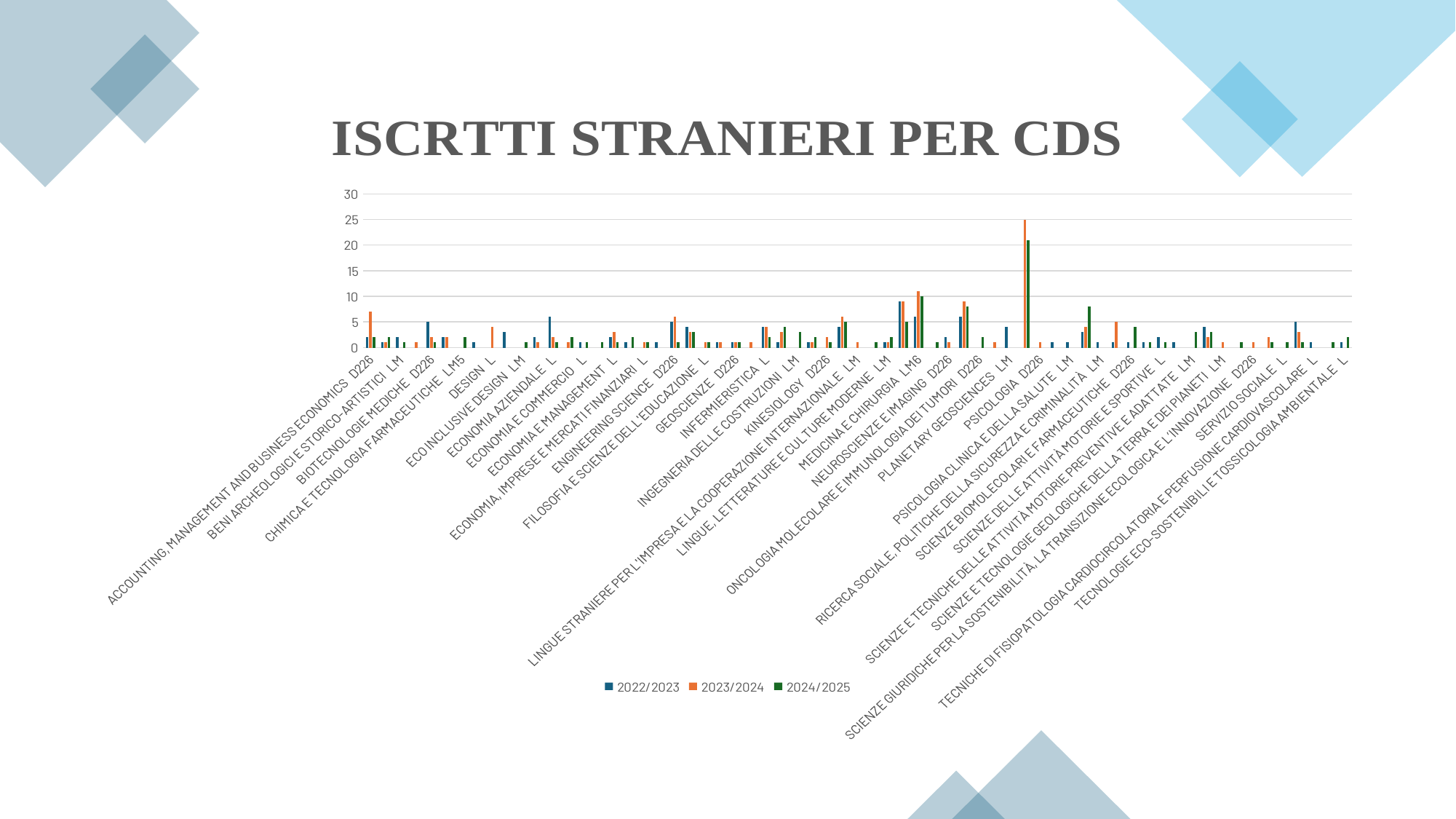

### Chart: ISCRTTI STRANIERI PER CDS

| Category | 2022/2023 | 2023/2024 | 2024/2025 |
|---|---|---|---|
| ACCOUNTING, MANAGEMENT AND BUSINESS ECONOMICS   D226 | 2.0 | 7.0 | 2.0 |
| ARCHITETTURA   LM5 | 1.0 | 1.0 | 2.0 |
| BENI ARCHEOLOGICI E STORICO-ARTISTICI   LM | 2.0 | None | 1.0 |
| BENI CULTURALI   L | None | 1.0 | None |
| BIOTECNOLOGIE MEDICHE   D226 | 5.0 | 2.0 | 1.0 |
| BUSINESS AND BEHAVIOURAL SCIENCES   D226 | 2.0 | 2.0 | None |
| CHIMICA E TECNOLOGIA FARMACEUTICHE   LM5 | None | None | 2.0 |
| CULTURAL HERITAGE STUDIES. TEXTS, WRITINGS, IMAGES   D226 | 1.0 | None | None |
| DESIGN   L | None | 4.0 | None |
| DIGITAL MARKETING   LM | 3.0 | None | None |
| ECO INCLUSIVE DESIGN   LM | None | None | 1.0 |
| ECONOMIA  E INFORMATICA PER L'IMPRESA   L | 2.0 | 1.0 | None |
| ECONOMIA AZIENDALE   L | 6.0 | 2.0 | 1.0 |
| ECONOMIA AZIENDALE   LM | None | 1.0 | 2.0 |
| ECONOMIA E COMMERCIO    L | 1.0 | None | 1.0 |
| ECONOMIA E COMMERCIO   LM | None | None | 1.0 |
| ECONOMIA E MANAGEMENT   L | 2.0 | 3.0 | 1.0 |
| ECONOMIA E MANAGEMENT   LM | 1.0 | None | 2.0 |
| ECONOMIA, IMPRESE E MERCATI FINANZIARI   L | None | 1.0 | 1.0 |
| ECONOMICS AND BEHAVIORAL SCIENCES
   LM | 1.0 | None | None |
| ENGINEERING SCIENCE   D226 | 5.0 | 6.0 | 1.0 |
| FARMACIA   LM5 | 4.0 | 3.0 | 3.0 |
| FILOSOFIA E SCIENZE DELL'EDUCAZIONE   L | None | 1.0 | 1.0 |
| Fisioterapia   L | 1.0 | 1.0 | None |
| GEOSCIENZE   D226 | 1.0 | 1.0 | 1.0 |
| IGIENE DENTALE (ABILITANTE ALLA PROFESSIONE SANITARIA DI IGIENISTA DENTALE)   L | None | 1.0 | None |
| INFERMIERISTICA   L | 4.0 | 4.0 | 2.0 |
| INGEGNERIA BIOMEDICA   L | 1.0 | 3.0 | 4.0 |
| INGEGNERIA DELLE COSTRUZIONI   LM | None | None | 3.0 |
| INNOVATIVE TECHNOLOGIES IN CLINICAL MEDICINE & DENTISTRY   D226 | 1.0 | 1.0 | 2.0 |
| KINESIOLOGY   D226 | None | 2.0 | 1.0 |
| LINGUE E LETTERATURE STRANIERE   L | 4.0 | 6.0 | 5.0 |
| LINGUE STRANIERE PER L'IMPRESA E LA COOPERAZIONE INTERNAZIONALE   LM | None | 1.0 | None |
| LINGUE, LETTERATURE E CULTURE IN CONTATTO   D226 | None | None | 1.0 |
| LINGUE, LETTERATURE E CULTURE MODERNE   LM | 1.0 | 1.0 | 2.0 |
| MEDIAZIONE LINGUISTICA E COMUNICAZIONE INTERCULTURALE   L | 9.0 | 9.0 | 5.0 |
| MEDICINA E CHIRURGIA   LM6 | 6.0 | 11.0 | 10.0 |
| MEDICINA TRASLAZIONALE   D226 | None | None | 1.0 |
| NEUROSCIENZE E IMAGING   D226 | 2.0 | 1.0 | None |
| ODONTOIATRIA E PROTESI DENTARIA   LM6 | 6.0 | 9.0 | 8.0 |
| ONCOLOGIA MOLECOLARE E IMMUNOLOGIA DEI TUMORI   D226 | None | None | 2.0 |
| ORTOTTICA ED ASSISTENZA OFTALMOLOGICA   L | None | 1.0 | None |
| PLANETARY GEOSCIENCES   LM | 4.0 | None | None |
| PLANETARY SCIENCES   LM | None | 25.0 | 21.0 |
| PSICOLOGIA   D226 | None | 1.0 | None |
| PSICOLOGIA   LM | 1.0 | None | None |
| PSICOLOGIA CLINICA E DELLA SALUTE   LM | 1.0 | None | None |
| PSYCHOLOGY OF WELL-BEING AND PERFORMANCE   LM | 3.0 | 4.0 | 8.0 |
| RICERCA SOCIALE, POLITICHE DELLA SICUREZZA E CRIMINALITÀ   LM | 1.0 | None | None |
| SCIENCE AND TECHNOLOGY FOR SUSTAINABLE DEVELOPMENT   D226 | 1.0 | 5.0 | None |
| SCIENZE BIOMOLECOLARI E FARMACEUTICHE   D226 | 1.0 | None | 4.0 |
| SCIENZE DELL'ALIMENTAZIONE E SALUTE   LM | 1.0 | None | 1.0 |
| SCIENZE DELLE ATTIVITÀ MOTORIE E SPORTIVE   L | 2.0 | None | 1.0 |
| SCIENZE DELL'HABITAT SOSTENIBILE   L | 1.0 | None | None |
| SCIENZE E TECNICHE DELLE ATTIVITÀ MOTORIE PREVENTIVE E ADATTATE   LM | None | None | 3.0 |
| SCIENZE E TECNICHE PSICOLOGICHE   L | 4.0 | 2.0 | 3.0 |
| SCIENZE E TECNOLOGIE GEOLOGICHE DELLA TERRA E DEI PIANETI   LM | None | 1.0 | None |
| SCIENZE GEOLOGICHE   L | None | None | 1.0 |
| SCIENZE GIURIDICHE PER LA SOSTENIBILITÀ, LA TRANSIZIONE ECOLOGICA E L’INNOVAZIONE   D226 | None | 1.0 | None |
| SCIENZE PEDAGOGICHE   LM | None | 2.0 | 1.0 |
| SERVIZIO SOCIALE   L | None | None | 1.0 |
| SOCIOLOGIA E CRIMINOLOGIA   L | 5.0 | 3.0 | 1.0 |
| TECNICHE DI FISIOPATOLOGIA CARDIOCIRCOLATORIA E PERFUSIONE CARDIOVASCOLARE   L | 1.0 | None | None |
| TECNICHE DI RADIOLOGIA MEDICA, PER IMMAGINI E RADIOTERAPIA   L | None | None | 1.0 |
| TECNOLOGIE ECO-SOSTENIBILI E TOSSICOLOGIA AMBIENTALE   L | 1.0 | None | 2.0 |